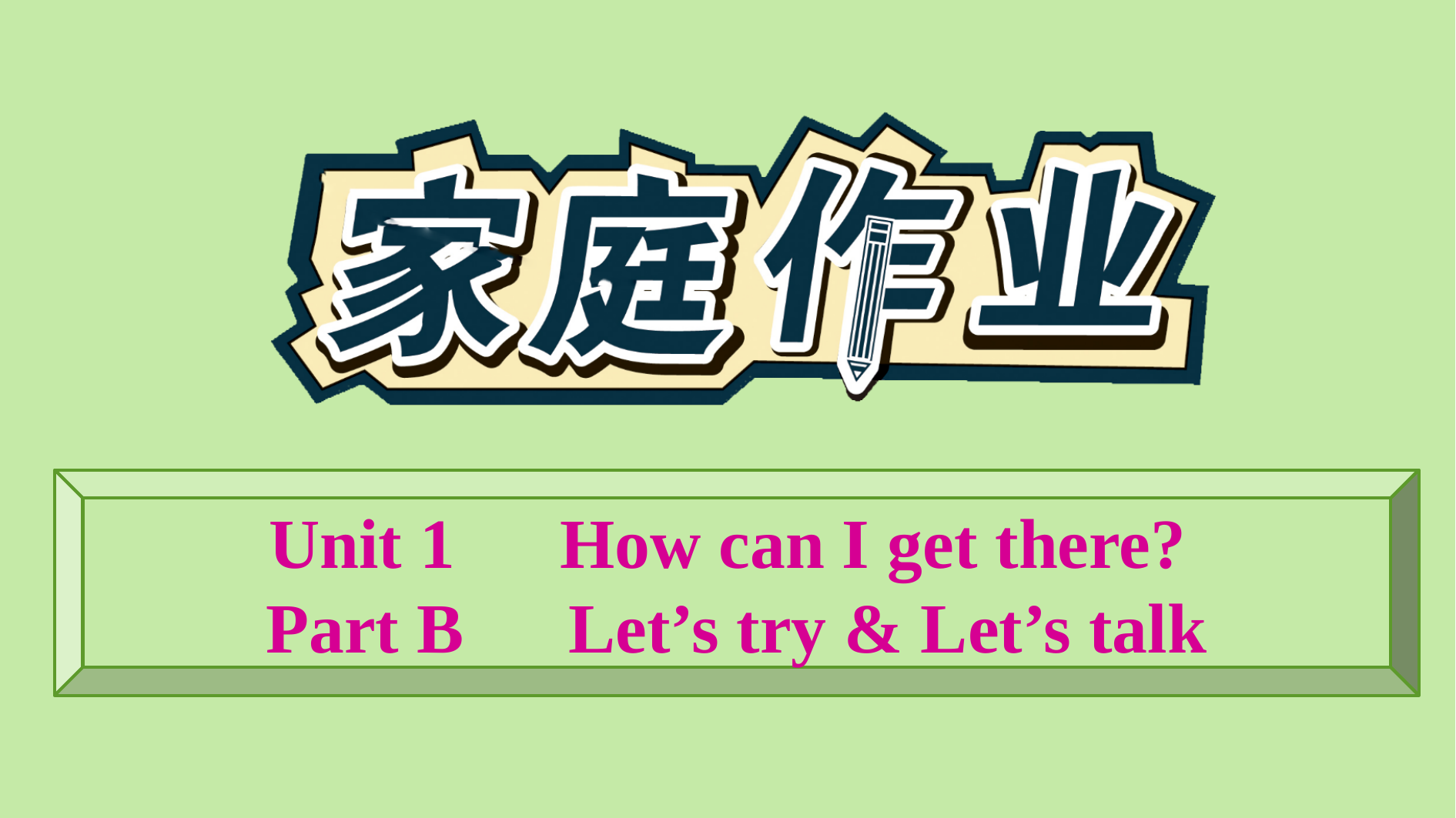

Unit 1　How can I get there?
Part B　Let’s try & Let’s talk